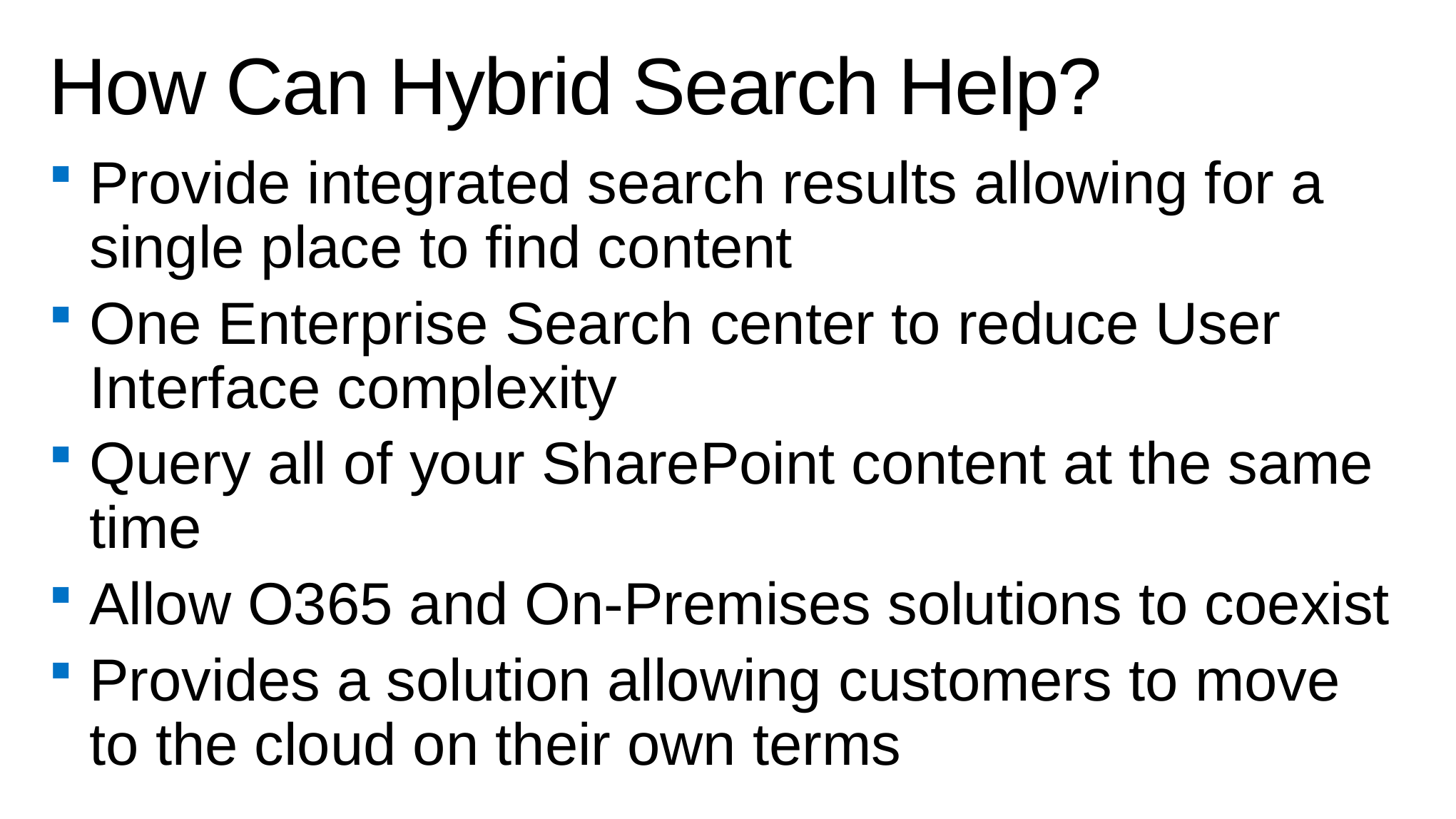

# How Can Hybrid Search Help?
Provide integrated search results allowing for a single place to find content
One Enterprise Search center to reduce User Interface complexity
Query all of your SharePoint content at the same time
Allow O365 and On-Premises solutions to coexist
Provides a solution allowing customers to move to the cloud on their own terms